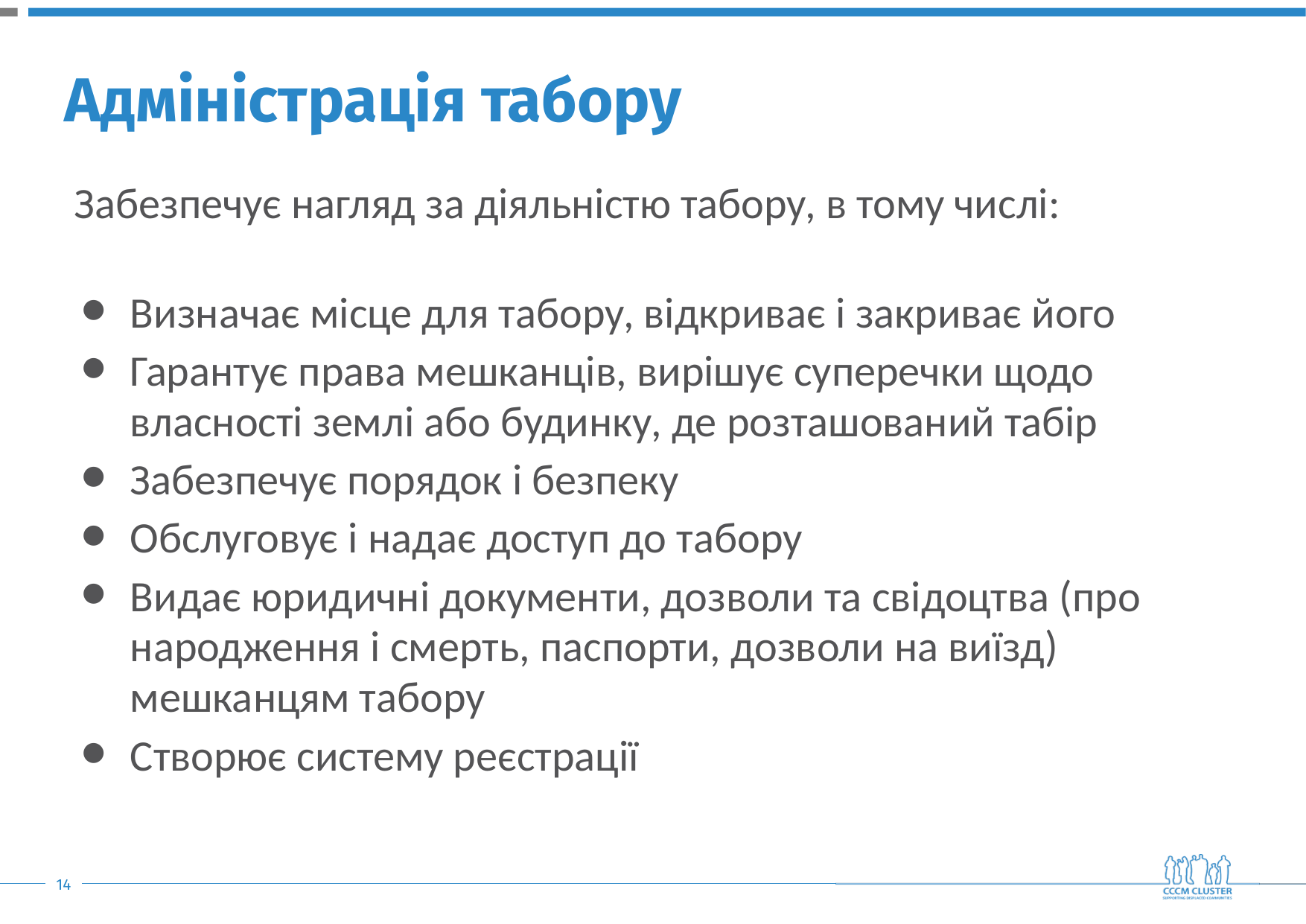

Адміністрація табору
Забезпечує нагляд за діяльністю табору, в тому числі:

Визначає місце для табору, відкриває і закриває його
Гарантує права мешканців, вирішує суперечки щодо власності землі або будинку, де розташований табір
Забезпечує порядок і безпеку
Обслуговує і надає доступ до табору
Видає юридичні документи, дозволи та свідоцтва (про народження і смерть, паспорти, дозволи на виїзд) мешканцям табору
Створює систему реєстрації